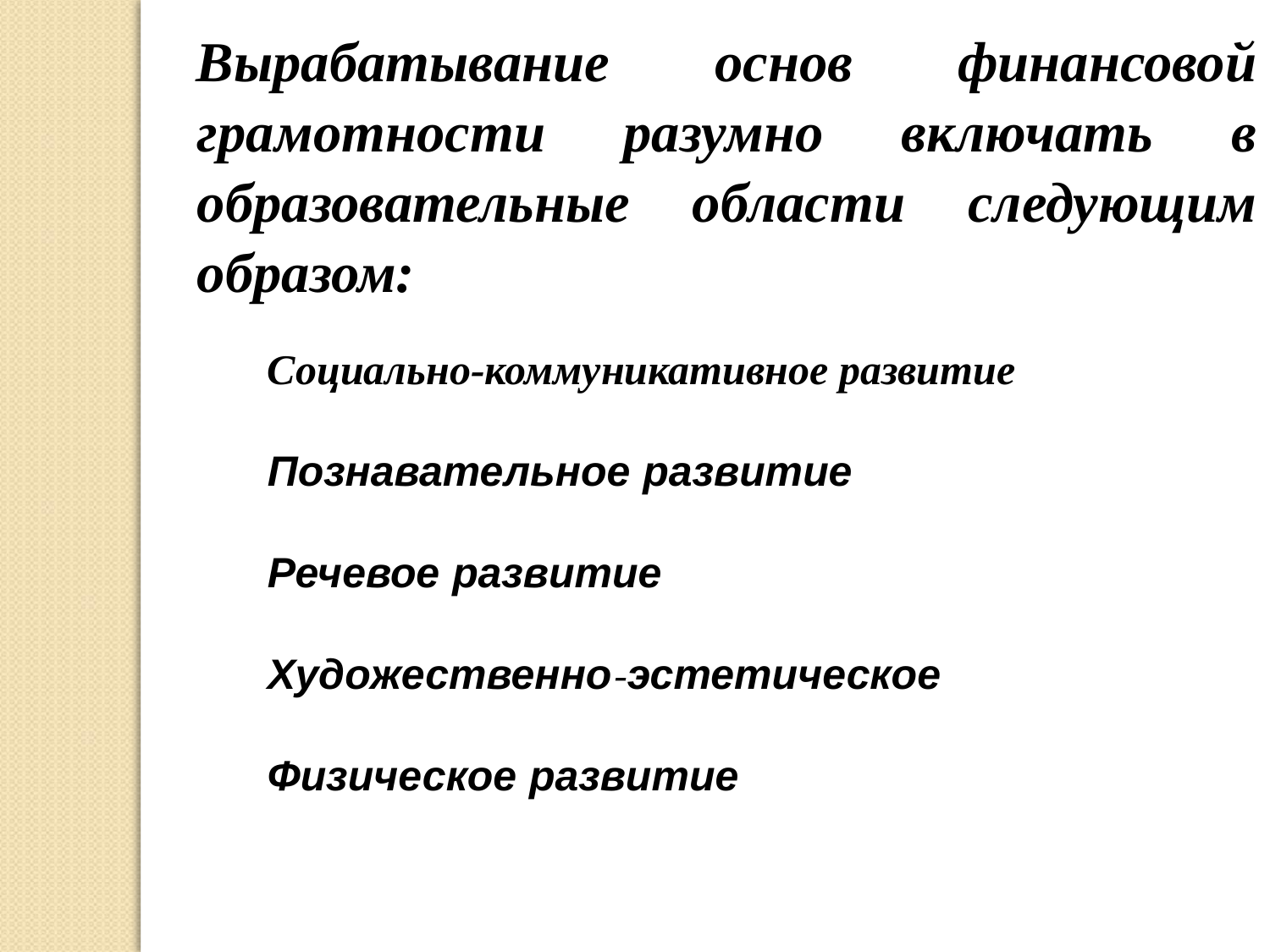

Вырабатывание основ финансовой грамотности разумно включать в образовательные области следующим образом:

Социально-коммуникативное развитие

Познавательное развитие

Речевое развитие

Художественно-эстетическое

Физическое развитие